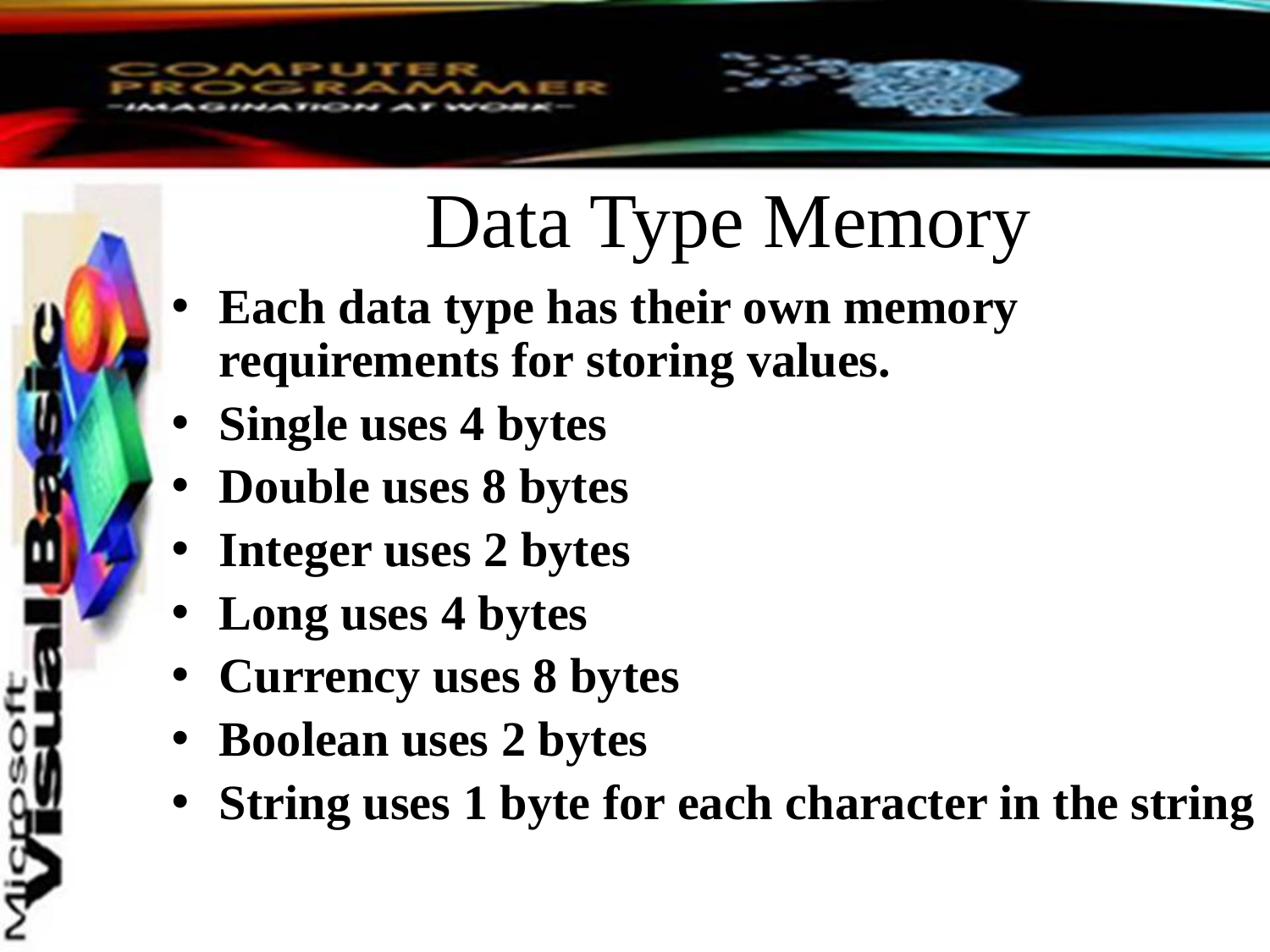

# Data Type Memory
Each data type has their own memory requirements for storing values.
Single uses 4 bytes
Double uses 8 bytes
Integer uses 2 bytes
Long uses 4 bytes
Currency uses 8 bytes
Boolean uses 2 bytes
String uses 1 byte for each character in the string